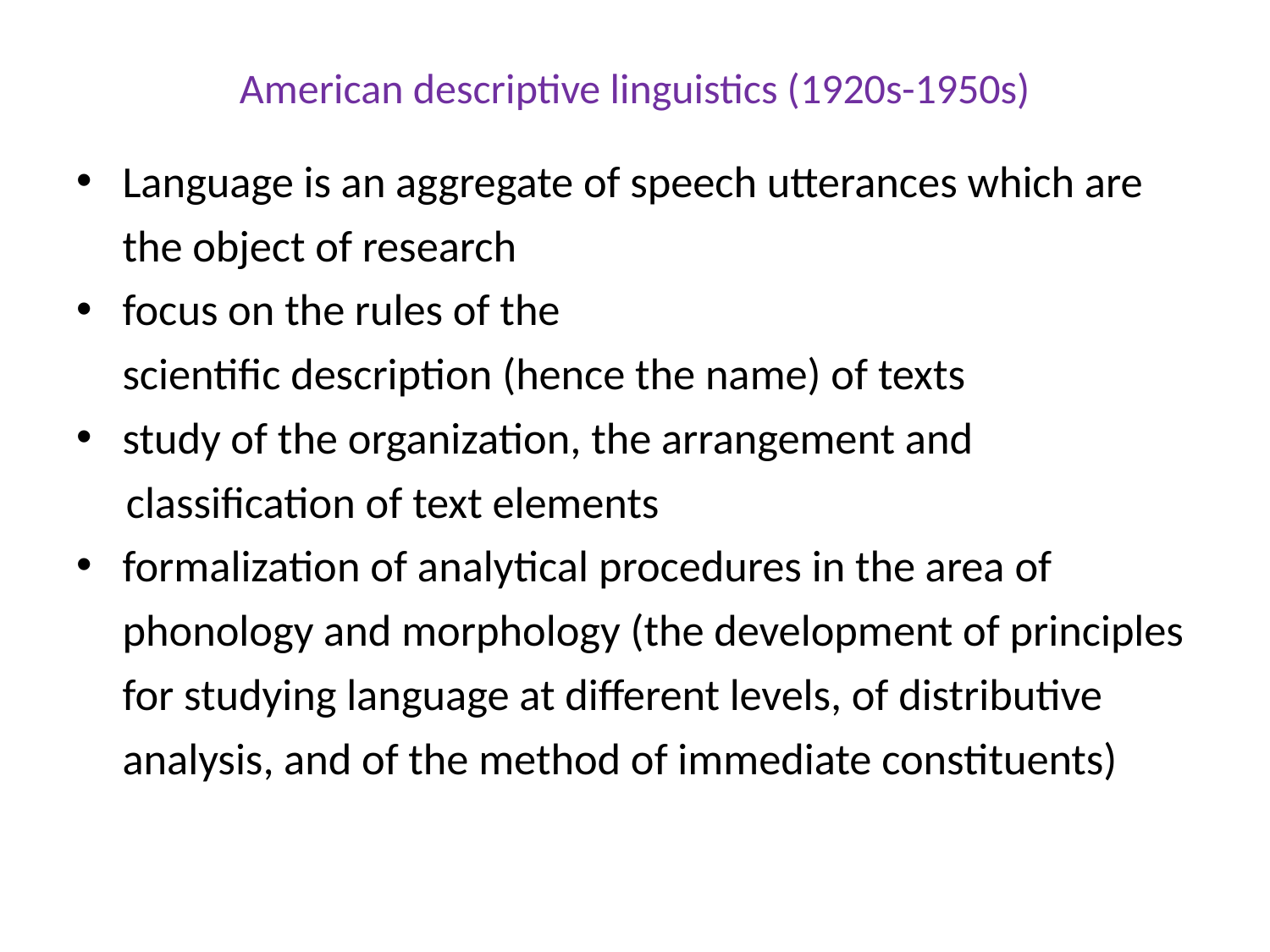

# American descriptive linguistics (1920s-1950s)
Language is an aggregate of speech utterances which are the object of research
focus on the rules of the scientific description (hence the name) of texts
study of the organization, the arrangement and
     classification of text elements
formalization of analytical procedures in the area of         phonology and morphology (the development of principles for studying language at different levels, of distributive analysis, and of the method of immediate constituents)